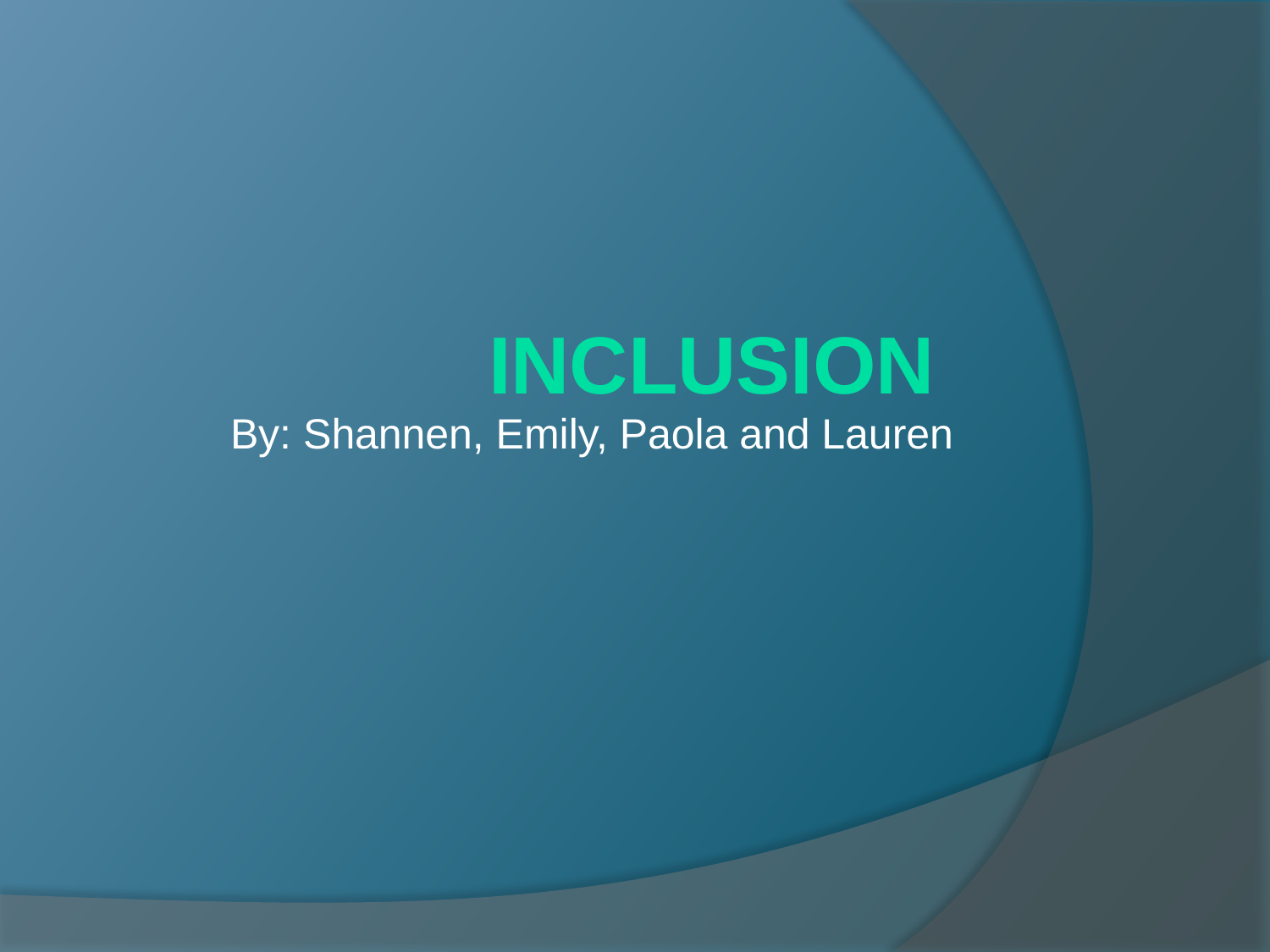

By: Shannen, Emily, Paola and Lauren
# Inclusion